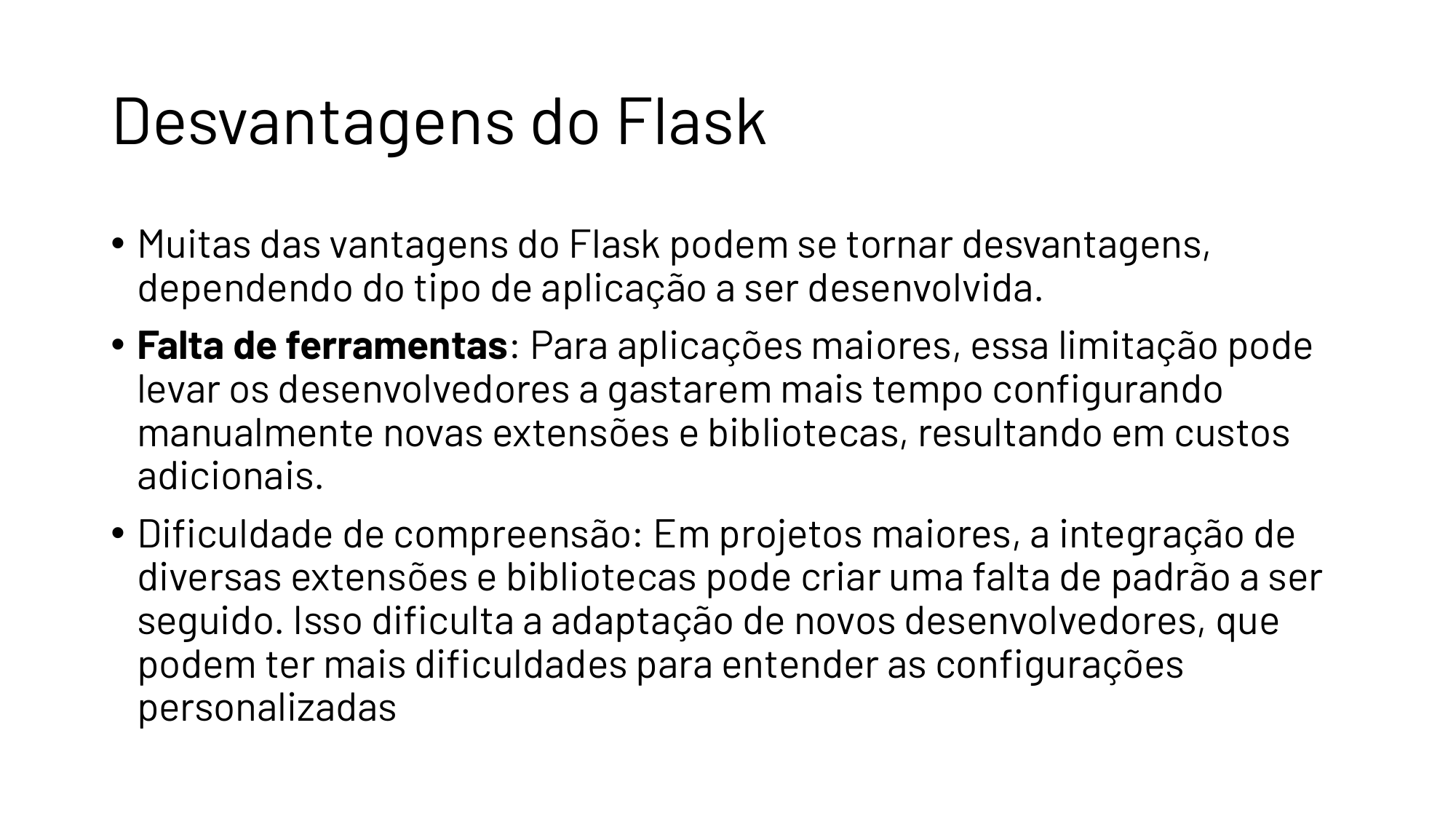

# Desvantagens do Flask
Muitas das vantagens do Flask podem se tornar desvantagens, dependendo do tipo de aplicação a ser desenvolvida.
Falta de ferramentas: Para aplicações maiores, essa limitação pode levar os desenvolvedores a gastarem mais tempo configurando manualmente novas extensões e bibliotecas, resultando em custos adicionais.
Dificuldade de compreensão: Em projetos maiores, a integração de diversas extensões e bibliotecas pode criar uma falta de padrão a ser seguido. Isso dificulta a adaptação de novos desenvolvedores, que podem ter mais dificuldades para entender as configurações personalizadas